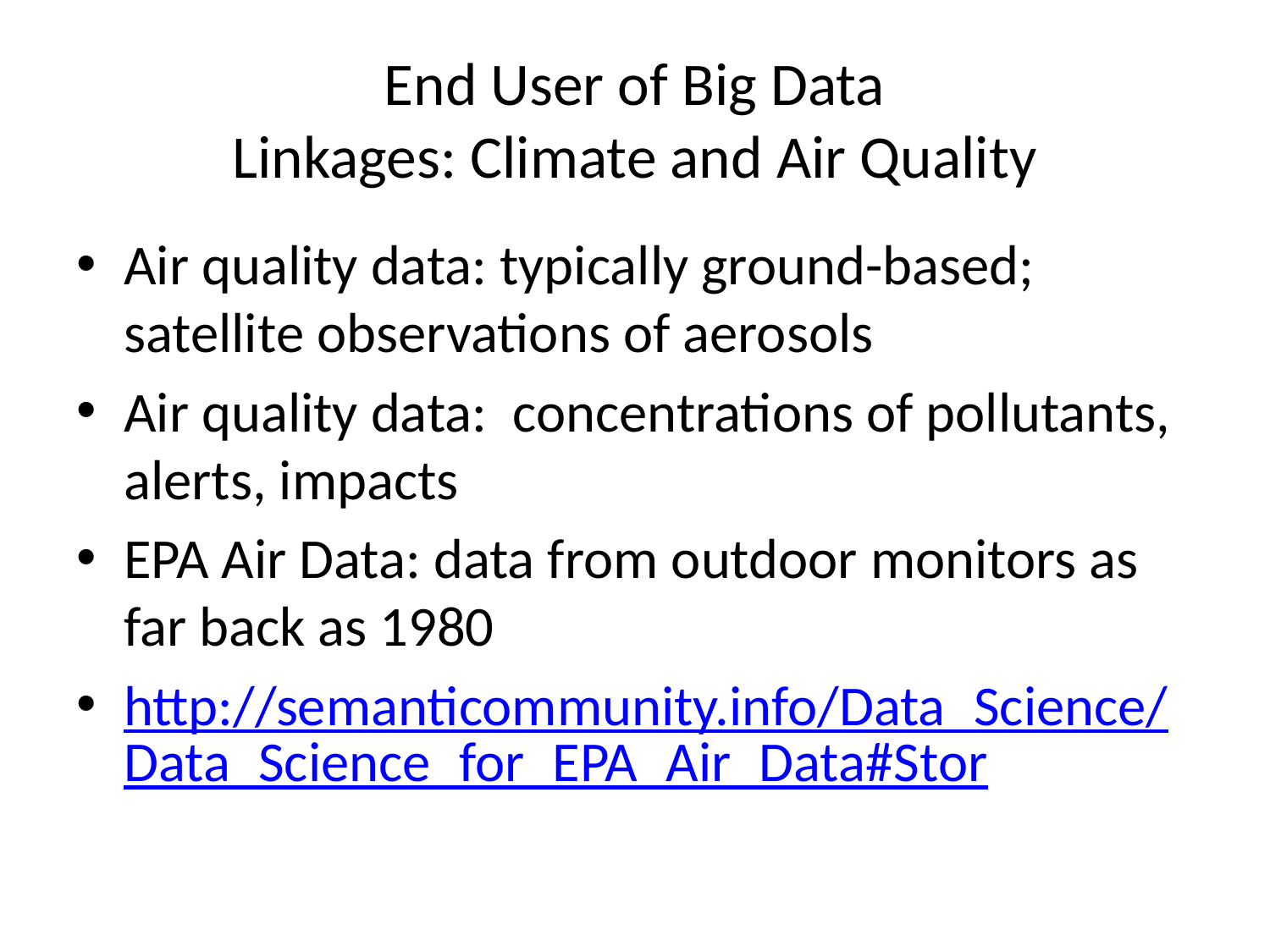

# End User of Big Data Linkages: Climate and Air Quality
Air quality data: typically ground-based; satellite observations of aerosols
Air quality data:  concentrations of pollutants, alerts, impacts
EPA Air Data: data from outdoor monitors as far back as 1980
http://semanticommunity.info/Data_Science/Data_Science_for_EPA_Air_Data#Stor